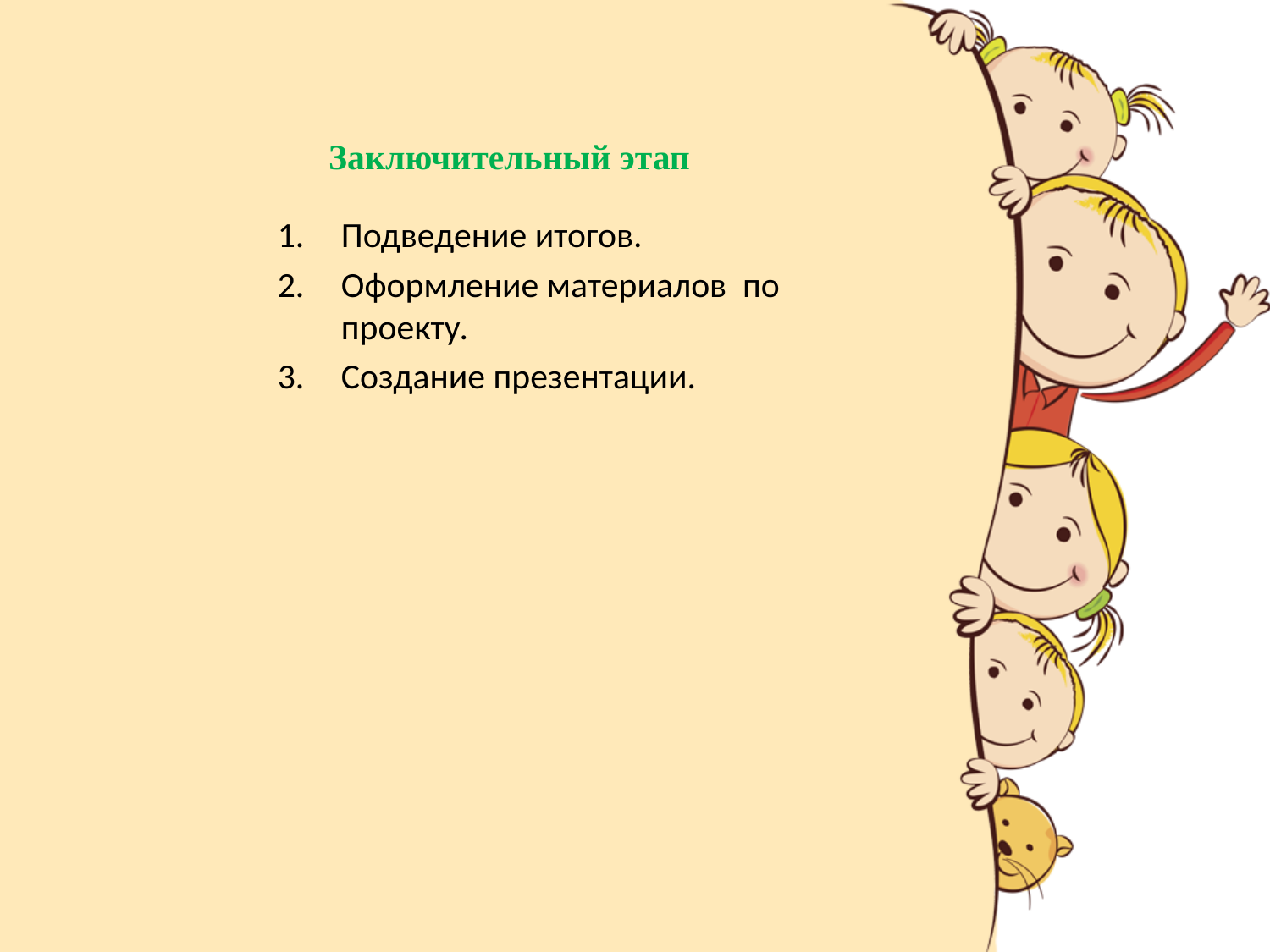

Заключительный этап

Подведение итогов.
Оформление материалов  по проекту.
Создание презентации.